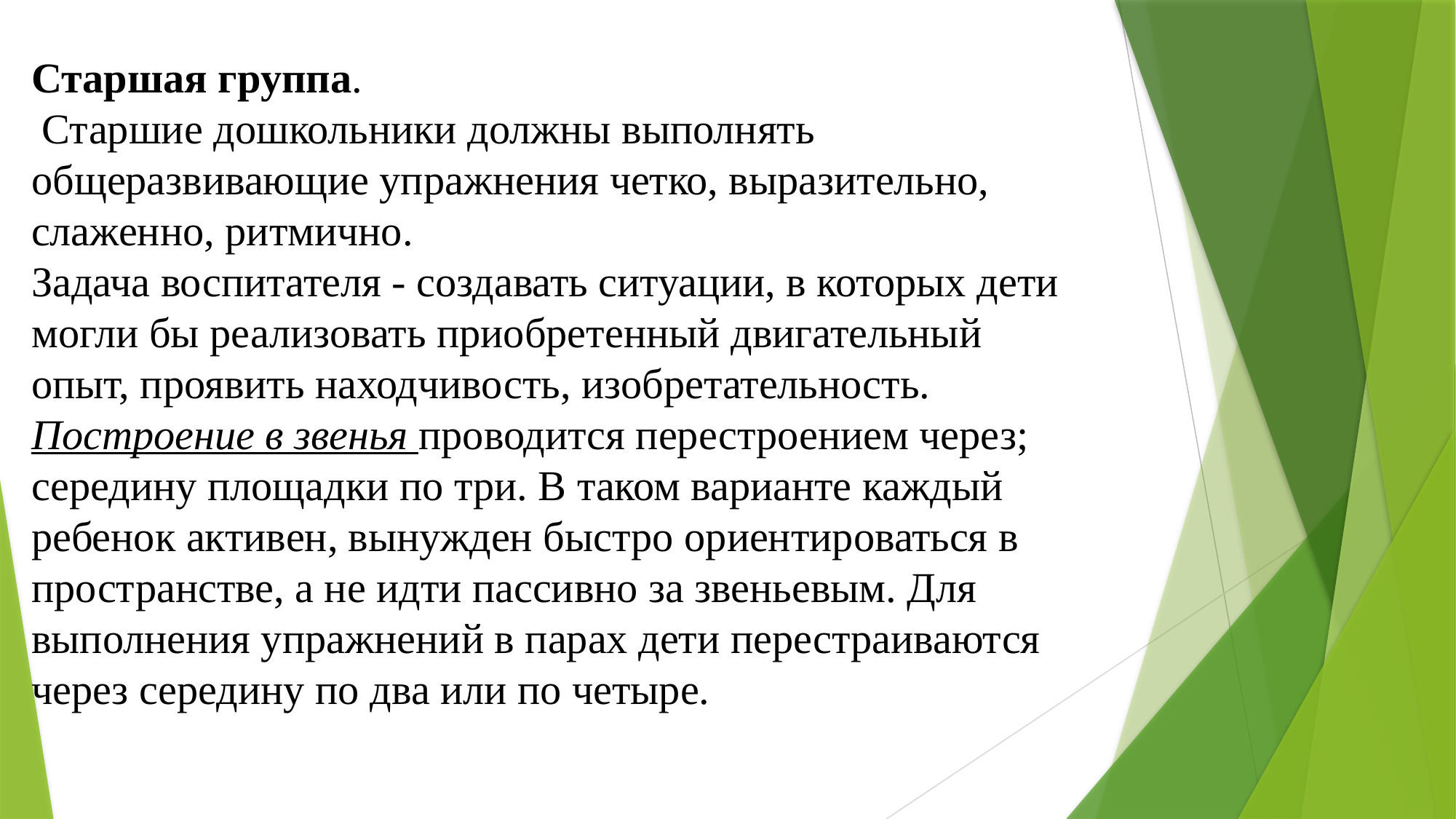

Старшая группа.
 Старшие дошкольники должны выполнять общеразвивающие упражнения четко, выразительно, слаженно, ритмично.
Задача воспитателя - создавать ситуации, в которых дети могли бы реализовать приобретенный двигательный опыт, проявить находчивость, изобретательность.
Построение в звенья проводится перестроением через; середину площадки по три. В таком варианте каждый ребенок активен, вынужден быстро ориентироваться в пространстве, а не идти пассивно за звеньевым. Для выполнения упражнений в парах дети перестраиваются через середину по два или по четыре.